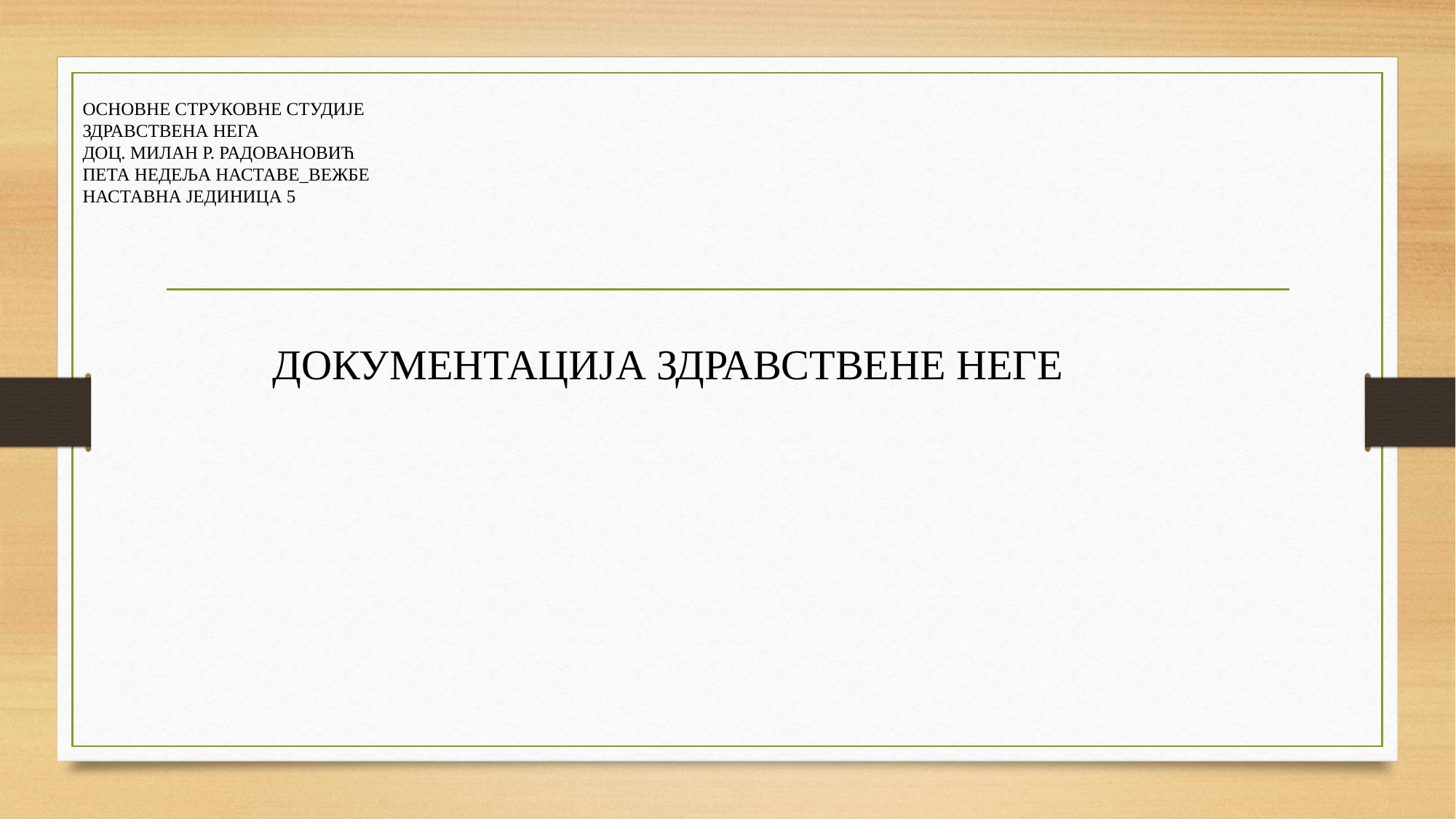

ОСНОВНЕ СТРУКОВНЕ СТУДИЈЕ
         ЗДРАВСТВЕНА НЕГА
         ДОЦ. МИЛАН Р. РАДОВАНОВИЋ
         ПЕТА НЕДЕЉА НАСТАВЕ_ВЕЖБЕ
         НАСТАВНА ЈЕДИНИЦА 5

ДОКУМЕНТАЦИЈА ЗДРАВСТВЕНЕ НЕГЕ